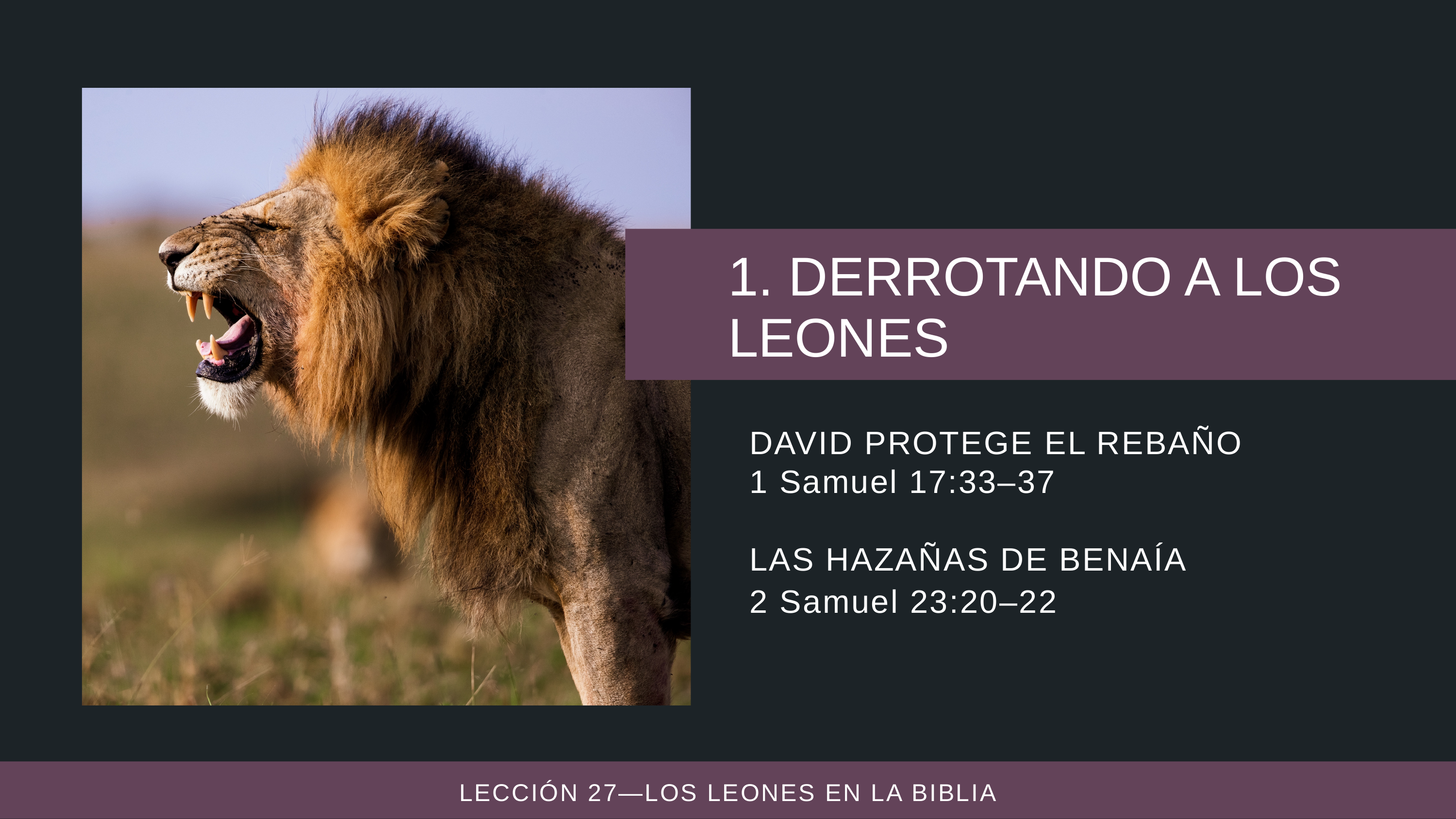

DAVID PROTEGE EL REBAÑO
1 Samuel 17:33–37

LAS HAZAÑAS DE BENAÍA
2 Samuel 23:20–22